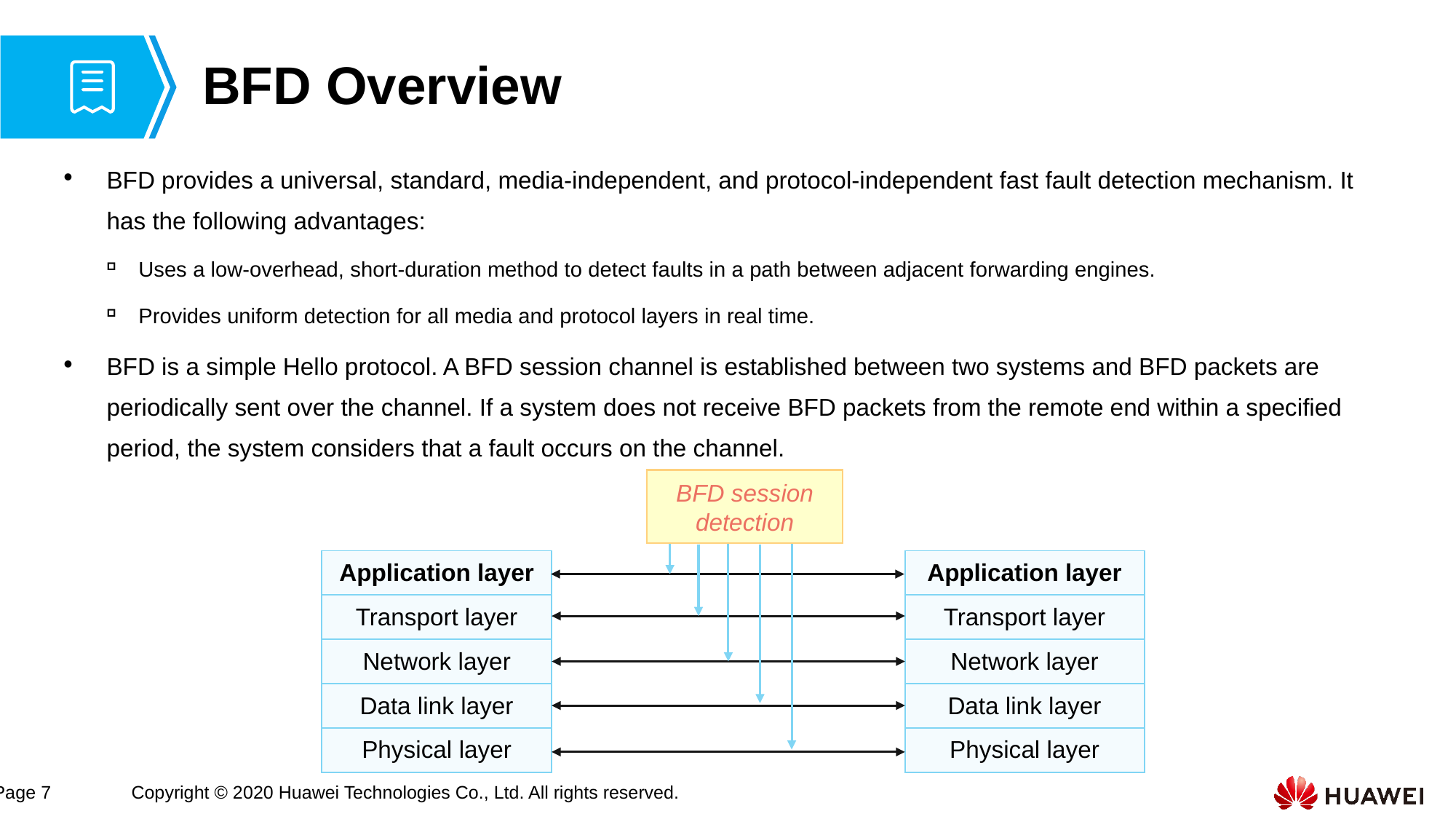

# BFD Overview
BFD provides a universal, standard, media-independent, and protocol-independent fast fault detection mechanism. It has the following advantages:
Uses a low-overhead, short-duration method to detect faults in a path between adjacent forwarding engines.
Provides uniform detection for all media and protocol layers in real time.
BFD is a simple Hello protocol. A BFD session channel is established between two systems and BFD packets are periodically sent over the channel. If a system does not receive BFD packets from the remote end within a specified period, the system considers that a fault occurs on the channel.

BFD session detection
| Application layer |
| --- |
| Transport layer |
| Network layer |
| Data link layer |
| Physical layer |
| Application layer |
| --- |
| Transport layer |
| Network layer |
| Data link layer |
| Physical layer |